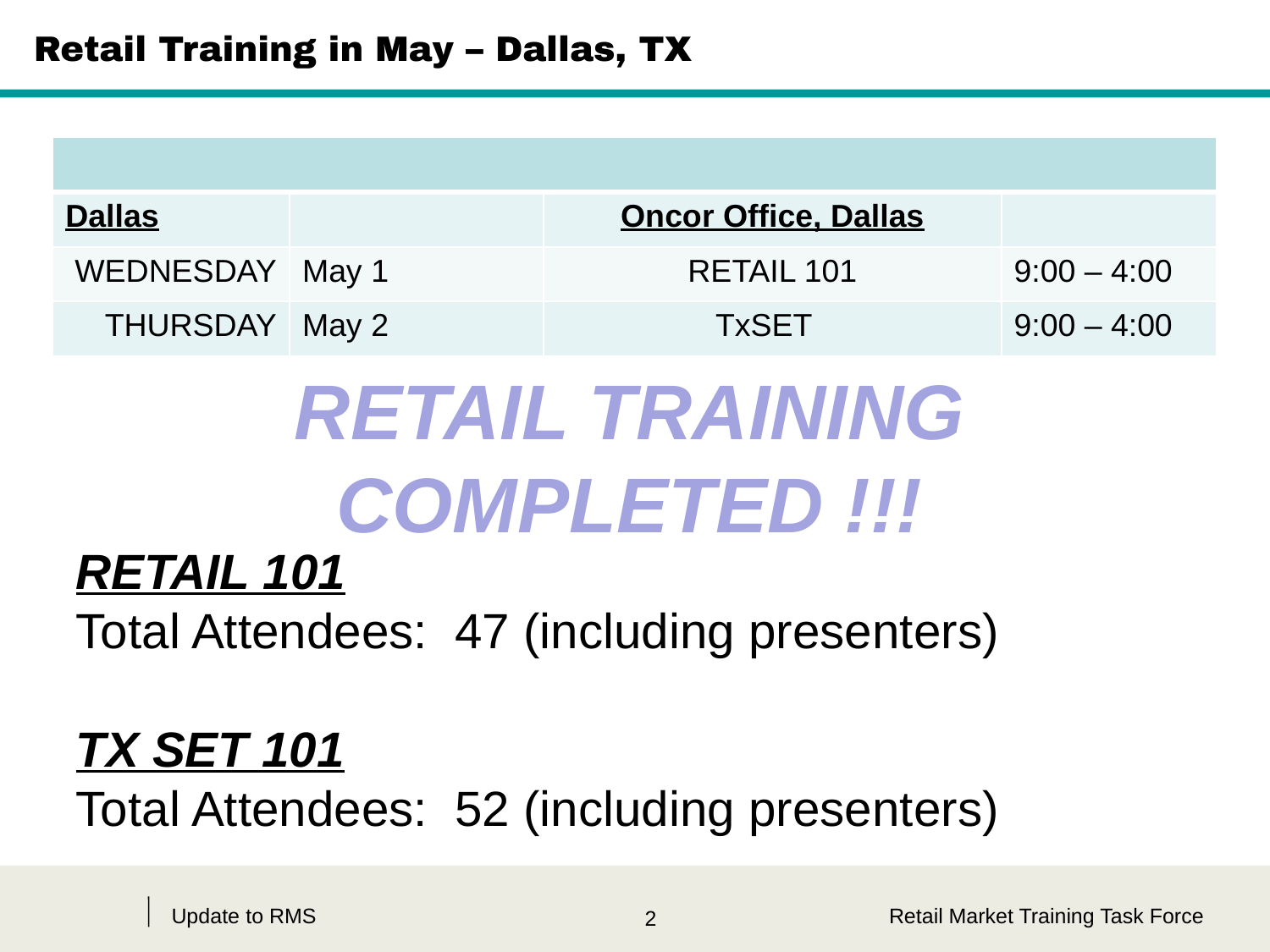

# Retail Training in May – Dallas, TX
|  |  |  |  |
| --- | --- | --- | --- |
| Dallas |  | Oncor Office, Dallas |  |
| WEDNESDAY | May 1 | RETAIL 101 | 9:00 – 4:00 |
| THURSDAY | May 2 | TxSET | 9:00 – 4:00 |
RETAIL TRAINING COMPLETED !!!
RETAIL 101
Total Attendees:  47 (including presenters)

TX SET 101
Total Attendees:  52 (including presenters)

Update to RMS
Retail Market Training Task Force